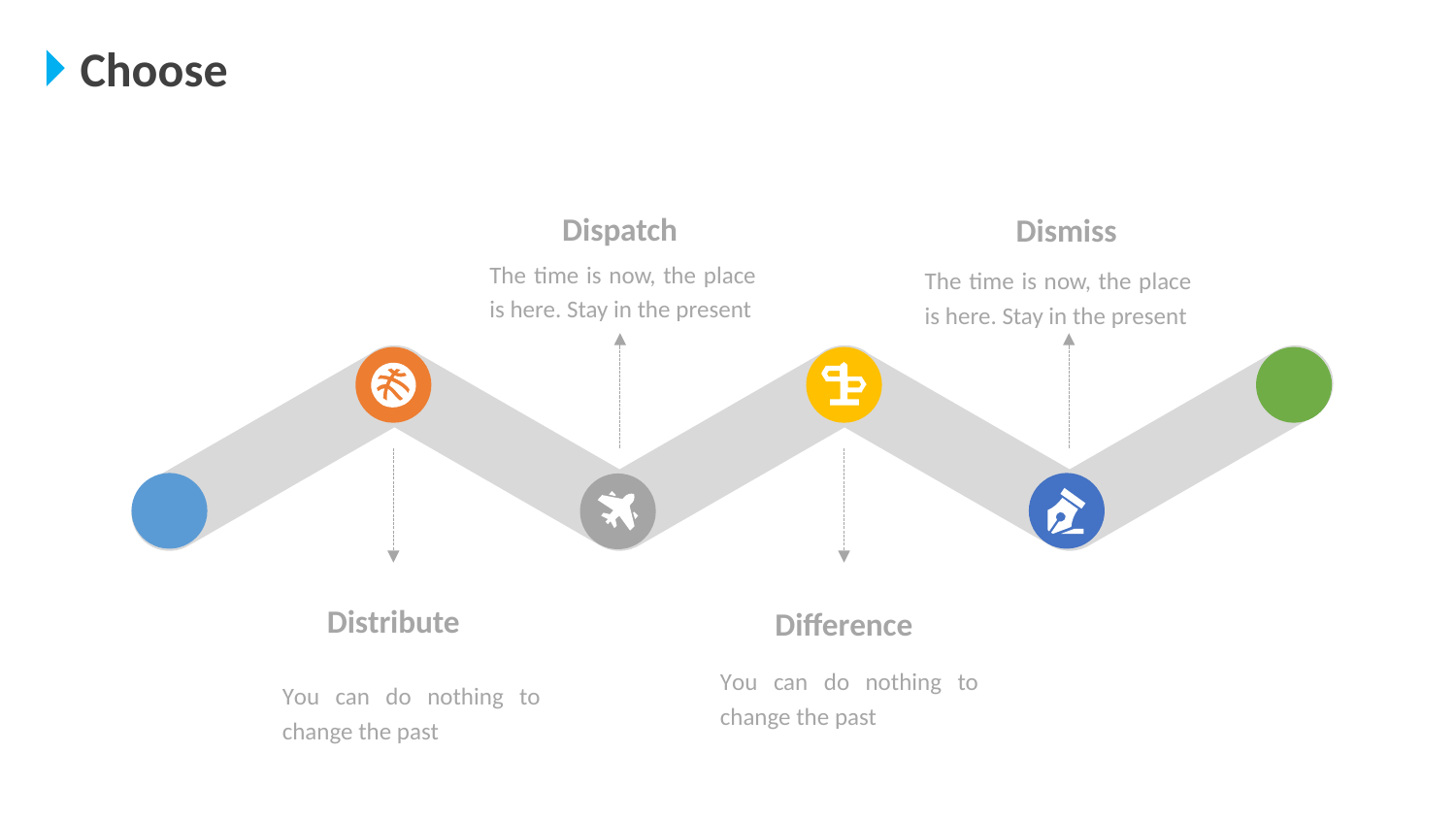

Choose

Dispatch
The time is now, the place is here. Stay in the present
Dismiss
The time is now, the place is here. Stay in the present
Distribute
You can do nothing to change the past
Difference
You can do nothing to change the past